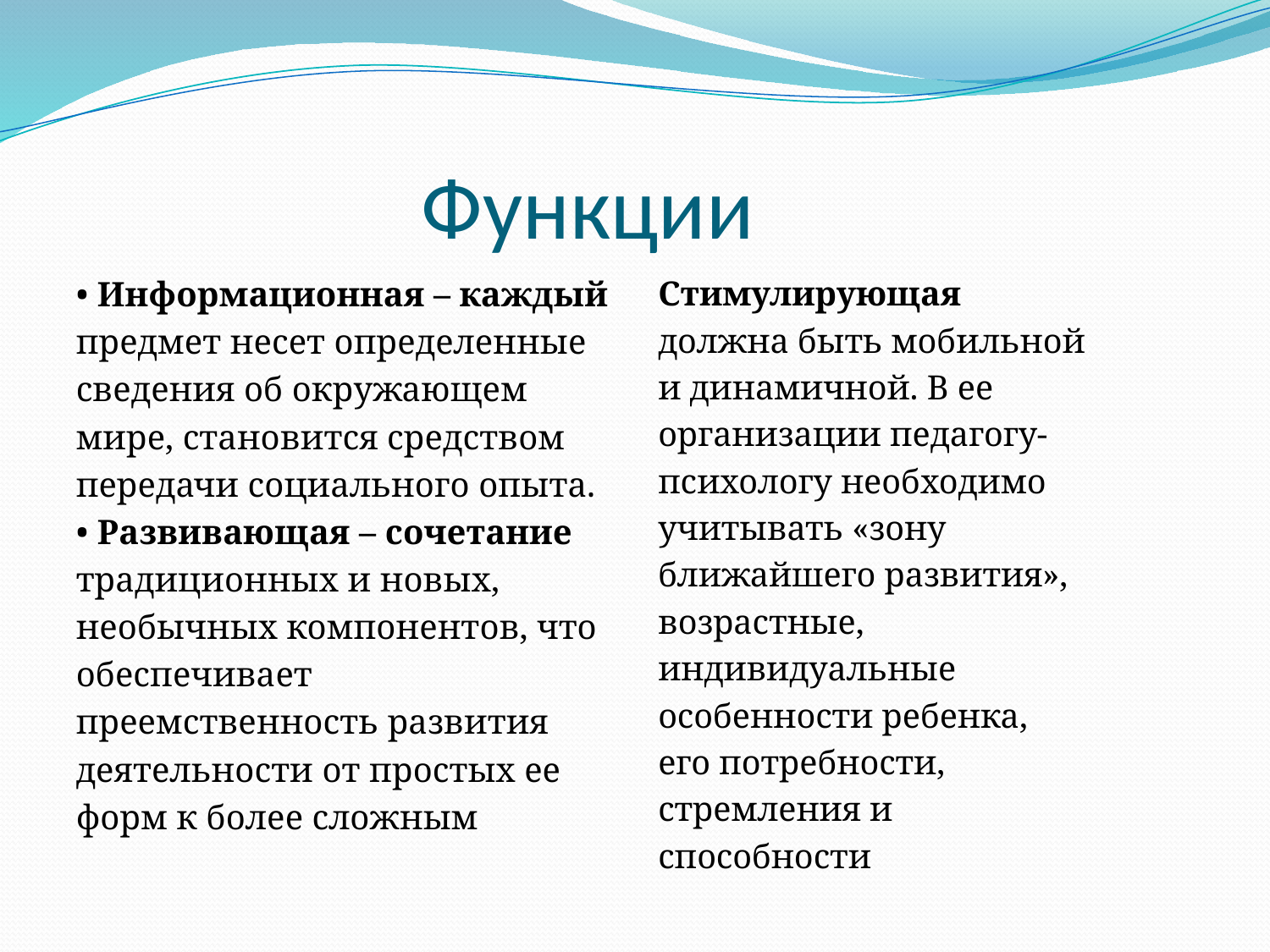

# Функции
• Информационная – каждый
предмет несет определенные
сведения об окружающем
мире, становится средством
передачи социального опыта.
• Развивающая – сочетание
традиционных и новых,
необычных компонентов, что
обеспечивает
преемственность развития
деятельности от простых ее
форм к более сложным

Стимулирующая
должна быть мобильной
и динамичной. В ее
организации педагогу-
психологу необходимо
учитывать «зону
ближайшего развития»,
возрастные,
индивидуальные
особенности ребенка,
его потребности,
стремления и
способности